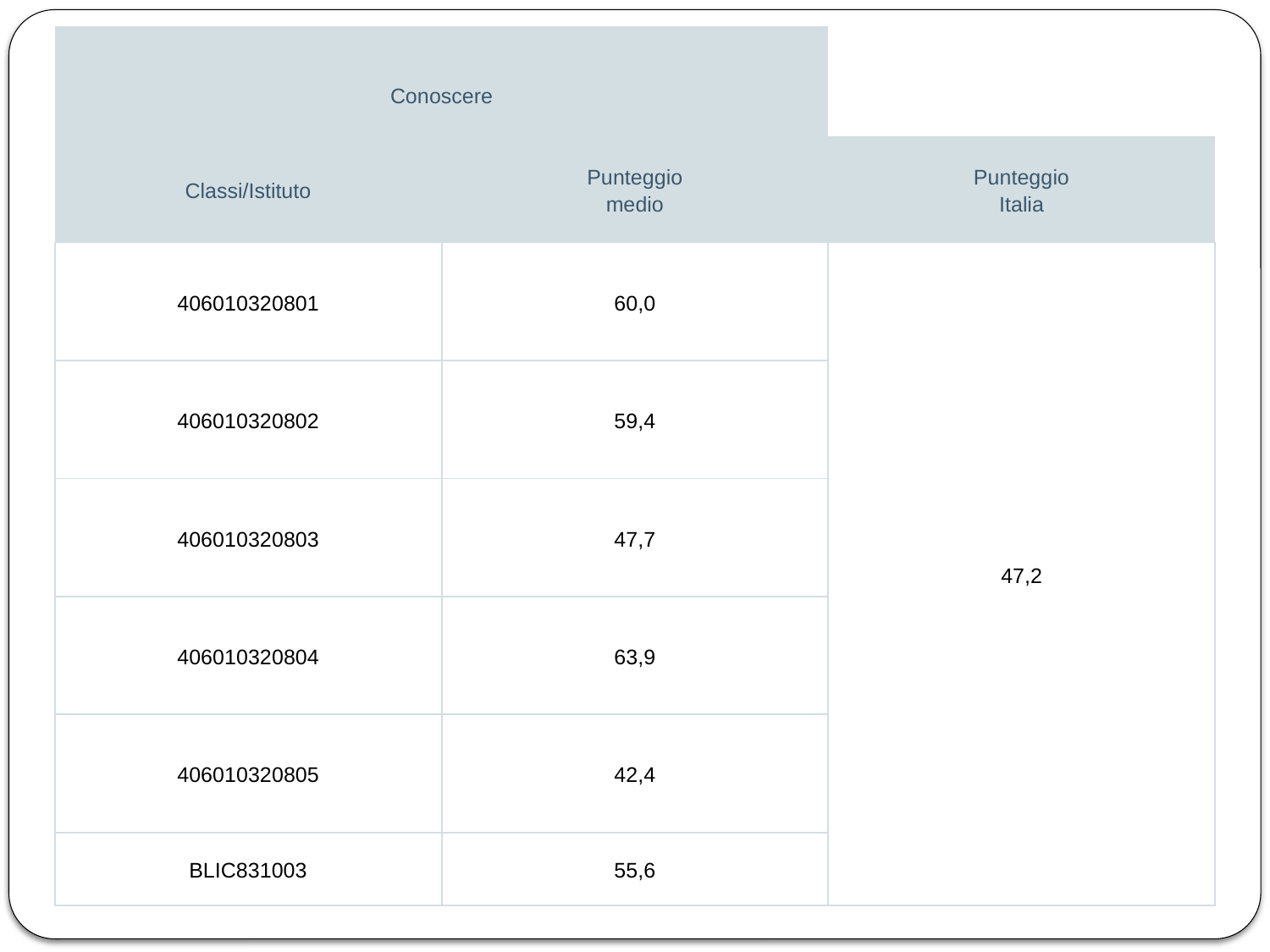

| Conoscere |  |  |
| --- | --- | --- |
| Classi/Istituto | Punteggio medio | Punteggio Italia |
| 406010320801 | 60,0 | 47,2 |
| 406010320802 | 59,4 |  |
| 406010320803 | 47,7 |  |
| 406010320804 | 63,9 |  |
| 406010320805 | 42,4 |  |
| BLIC831003 | 55,6 |  |